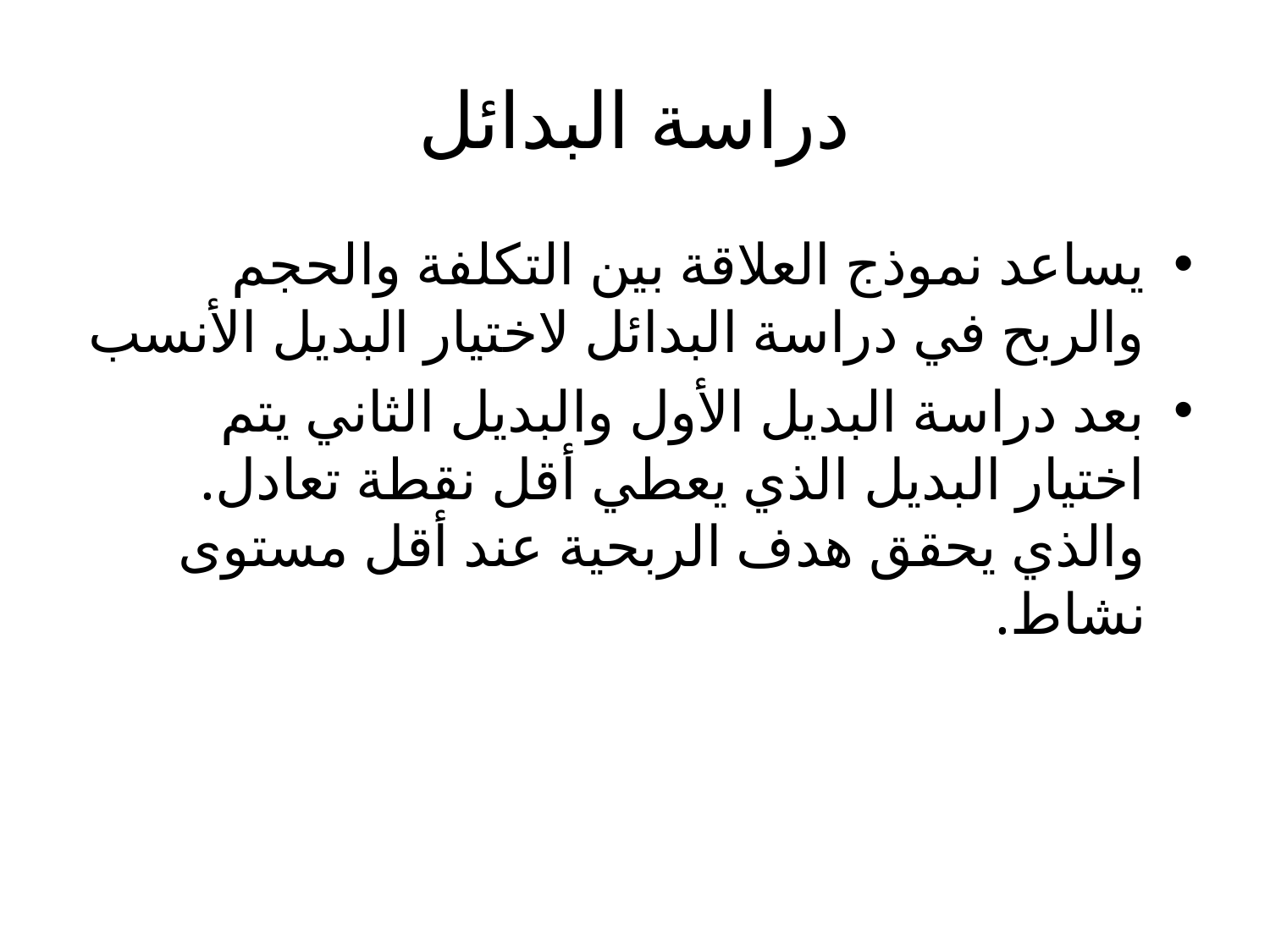

# دراسة البدائل
يساعد نموذج العلاقة بين التكلفة والحجم والربح في دراسة البدائل لاختيار البديل الأنسب
بعد دراسة البديل الأول والبديل الثاني يتم اختيار البديل الذي يعطي أقل نقطة تعادل. والذي يحقق هدف الربحية عند أقل مستوى نشاط.